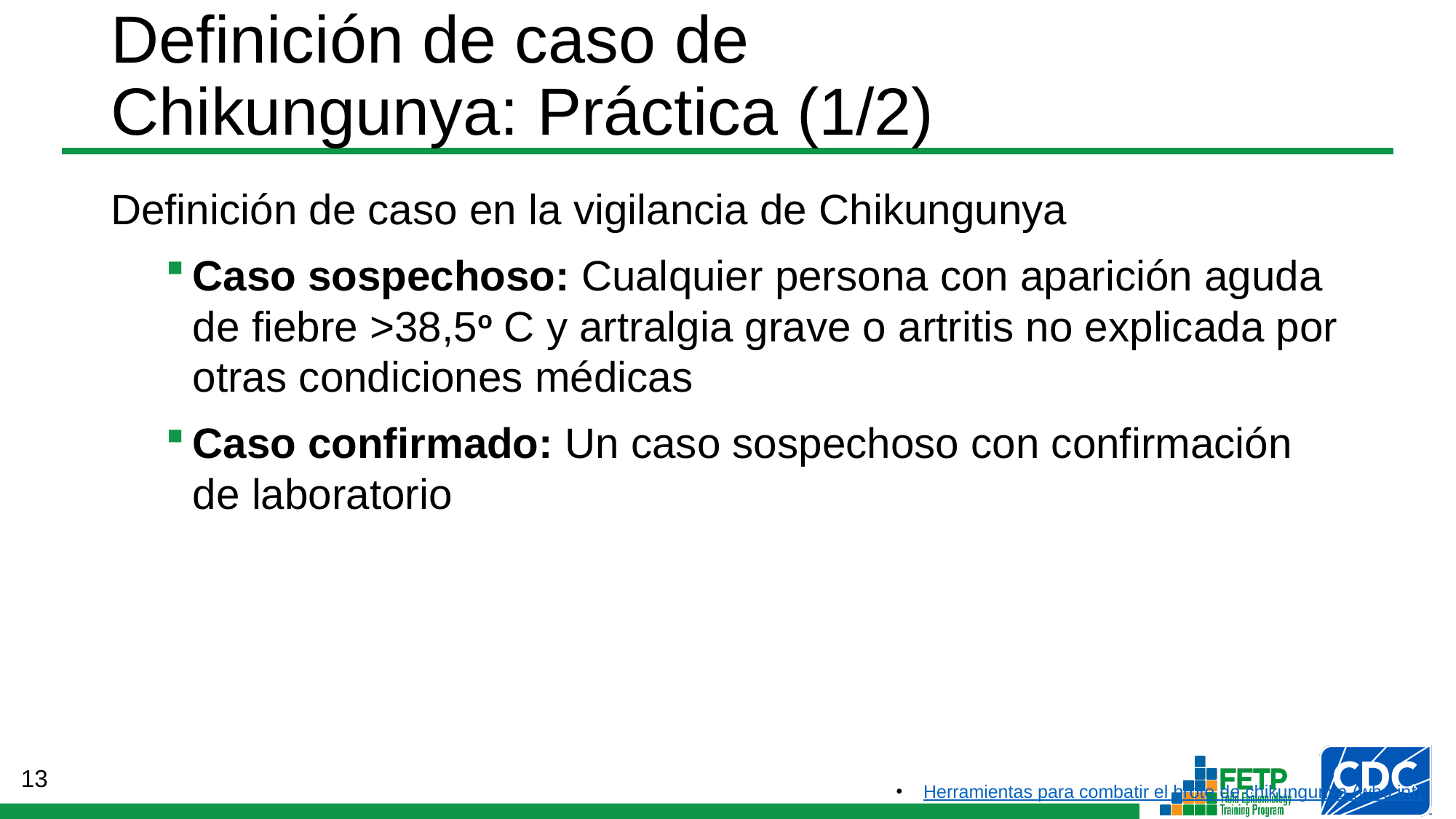

# Definición de caso de Chikungunya: Práctica (1/2)
Definición de caso en la vigilancia de Chikungunya
Caso sospechoso: Cualquier persona con aparición aguda de fiebre >38,5o C y artralgia grave o artritis no explicada por otras condiciones médicas
Caso confirmado: Un caso sospechoso con confirmación
de laboratorio

Herramientas para combatir el brote de chikungunya (who.int)